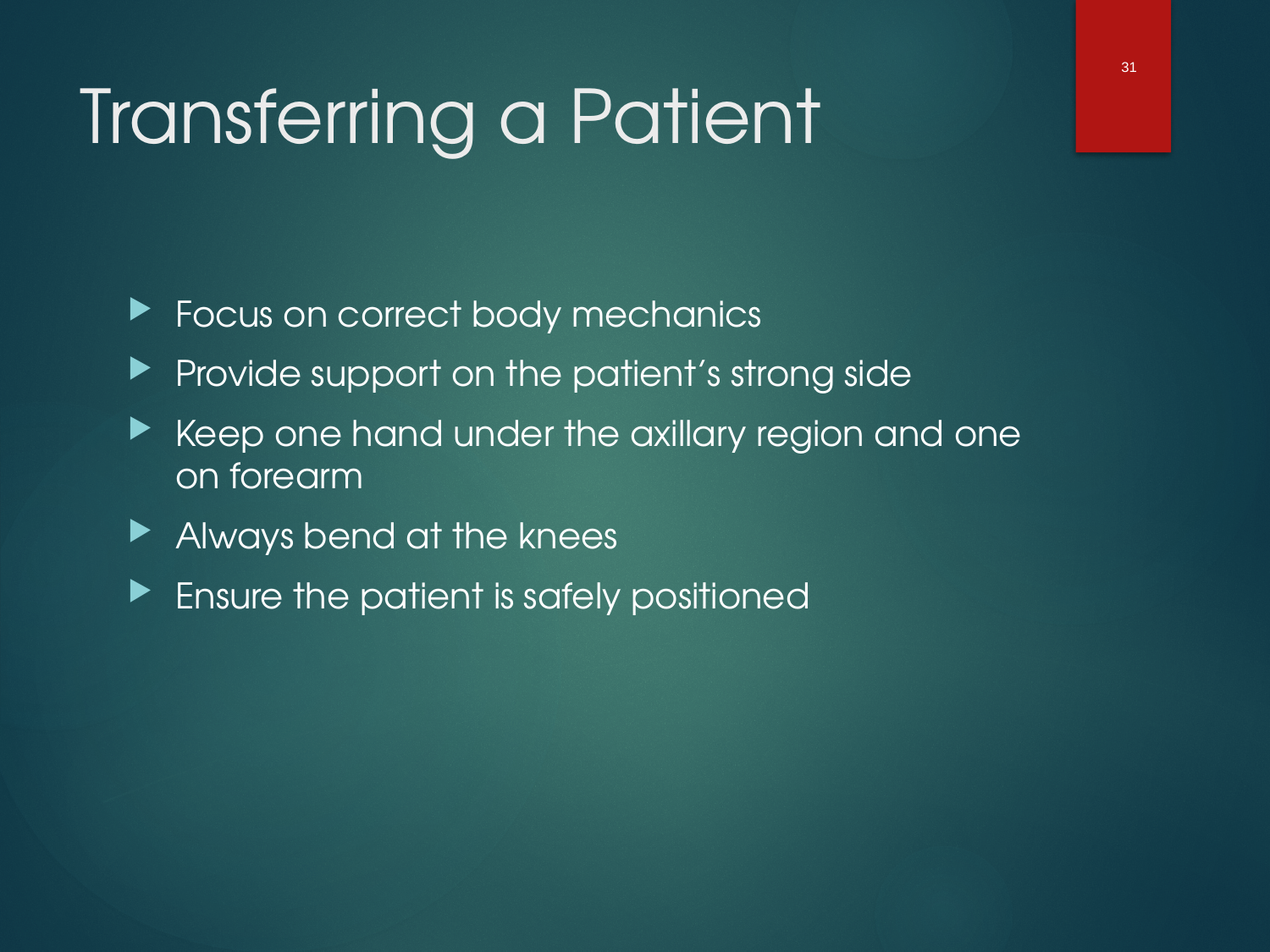

31

# Transferring a Patient
Focus on correct body mechanics
Provide support on the patient’s strong side
Keep one hand under the axillary region and one on forearm
Always bend at the knees
Ensure the patient is safely positioned